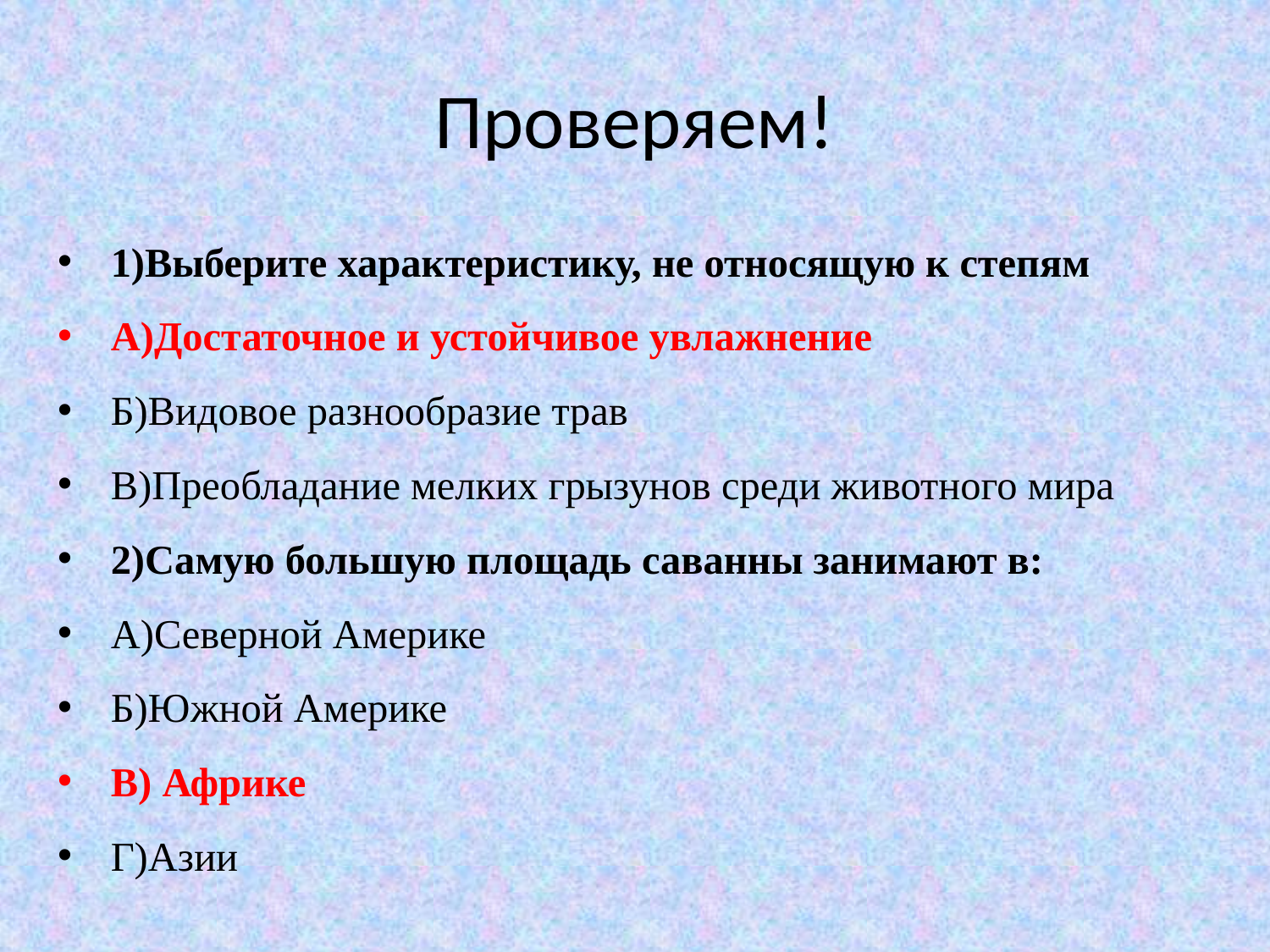

# Проверяем!
1)Выберите характеристику, не относящую к степям
А)Достаточное и устойчивое увлажнение
Б)Видовое разнообразие трав
В)Преобладание мелких грызунов среди животного мира
2)Самую большую площадь саванны занимают в:
А)Северной Америке
Б)Южной Америке
В) Африке
Г)Азии